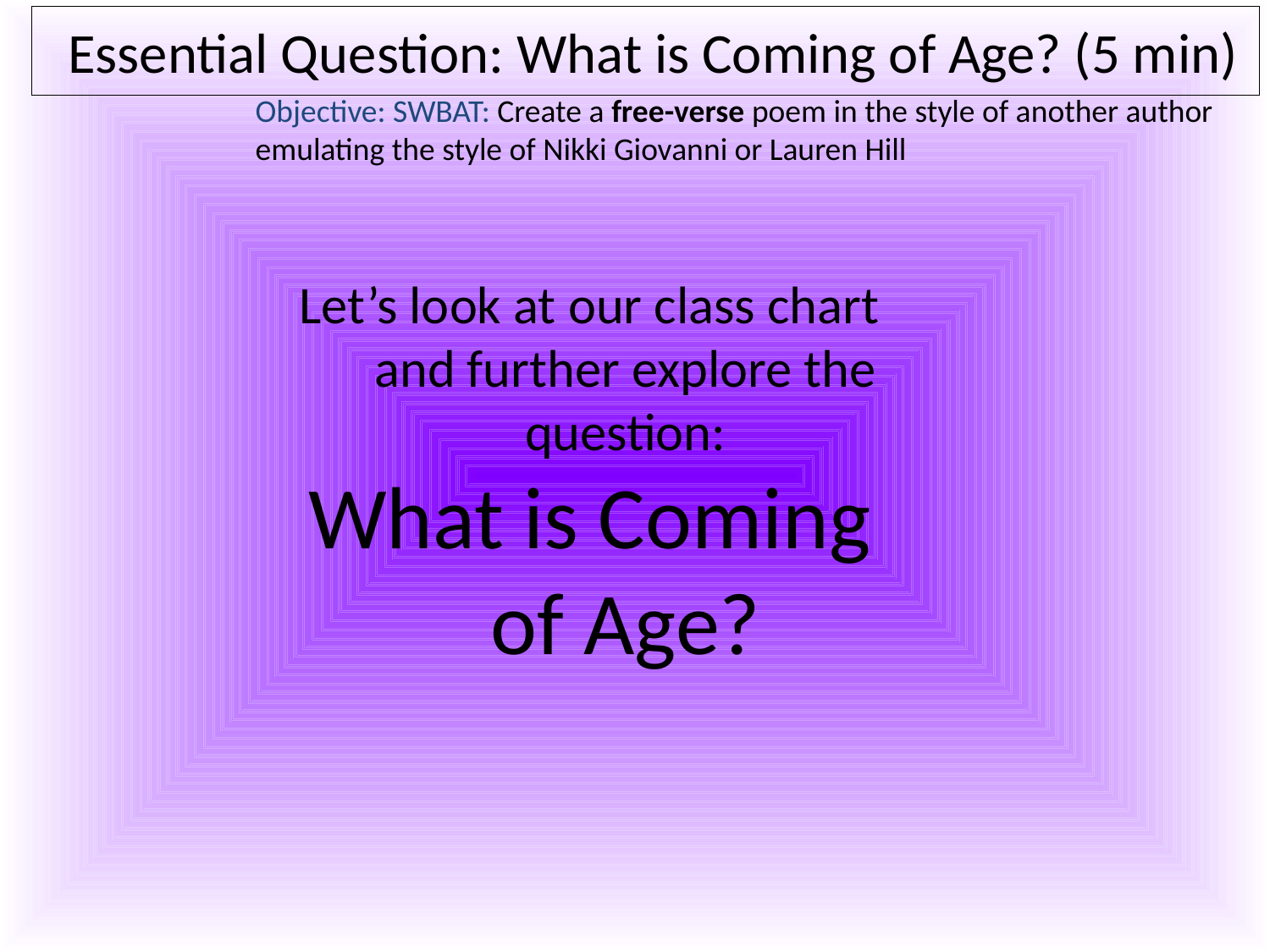

# Essential Question: What is Coming of Age? (5 min)
	Objective: SWBAT: Create a free-verse poem in the style of another author emulating the style of Nikki Giovanni or Lauren Hill
Let’s look at our class chart and further explore the question:
What is Coming of Age?